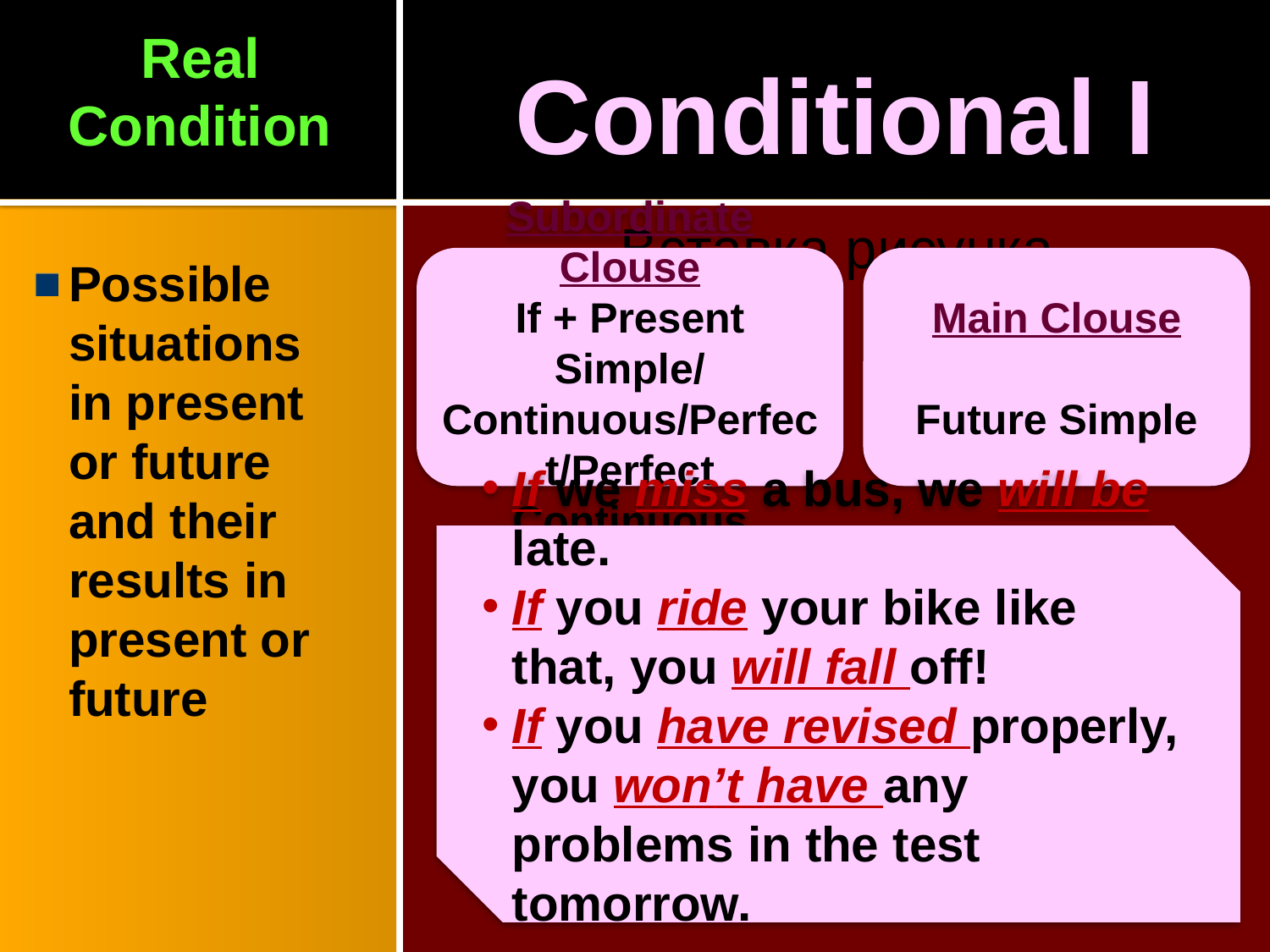

Real Condition
# Conditional I

Possible situations in present or future and their results in present or future

Subordinate Clouse
If + Present Simple/ Continuous/Perfect/Perfect Continuous
Main Clouse

Future Simple
If we miss a bus, we will be late.
If you ride your bike like that, you will fall off!
If you have revised properly, you won’t have any problems in the test tomorrow.